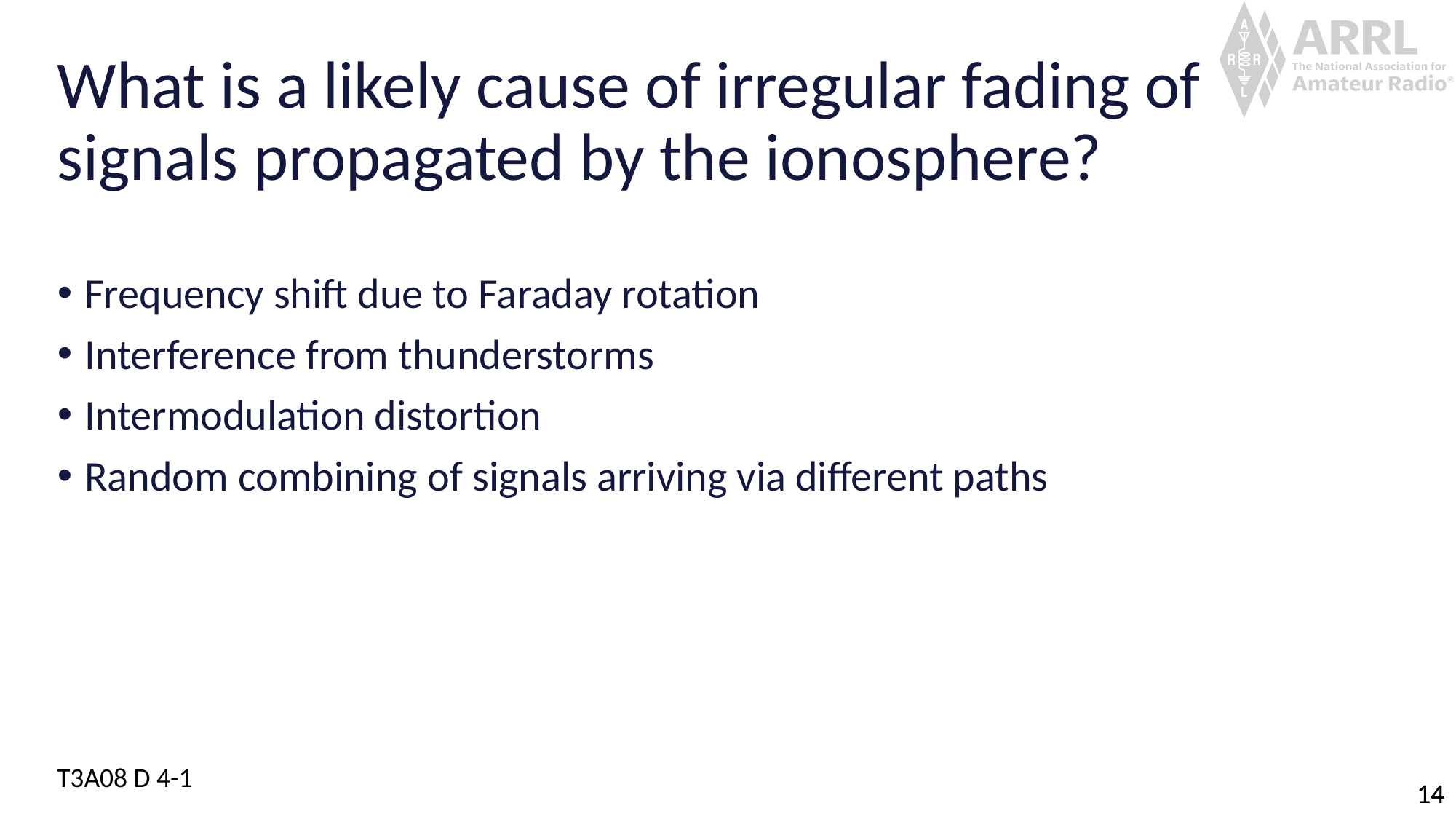

# What is a likely cause of irregular fading of signals propagated by the ionosphere?
Frequency shift due to Faraday rotation
Interference from thunderstorms
Intermodulation distortion
Random combining of signals arriving via different paths
T3A08 D 4-1